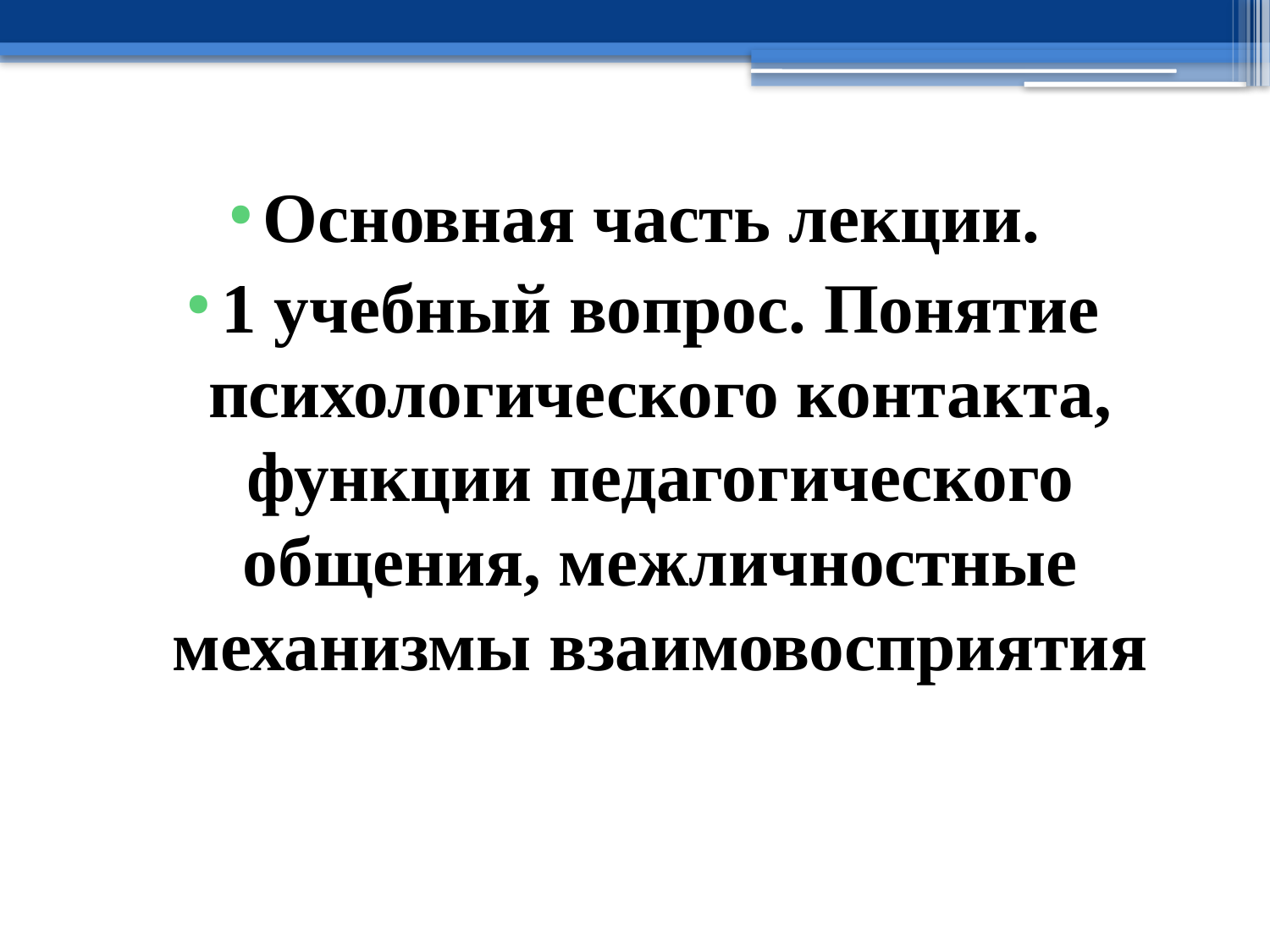

#
Основная часть лекции.
1 учебный вопрос. Понятие психологического контакта, функции педагогического общения, межличностные механизмы взаимовосприятия